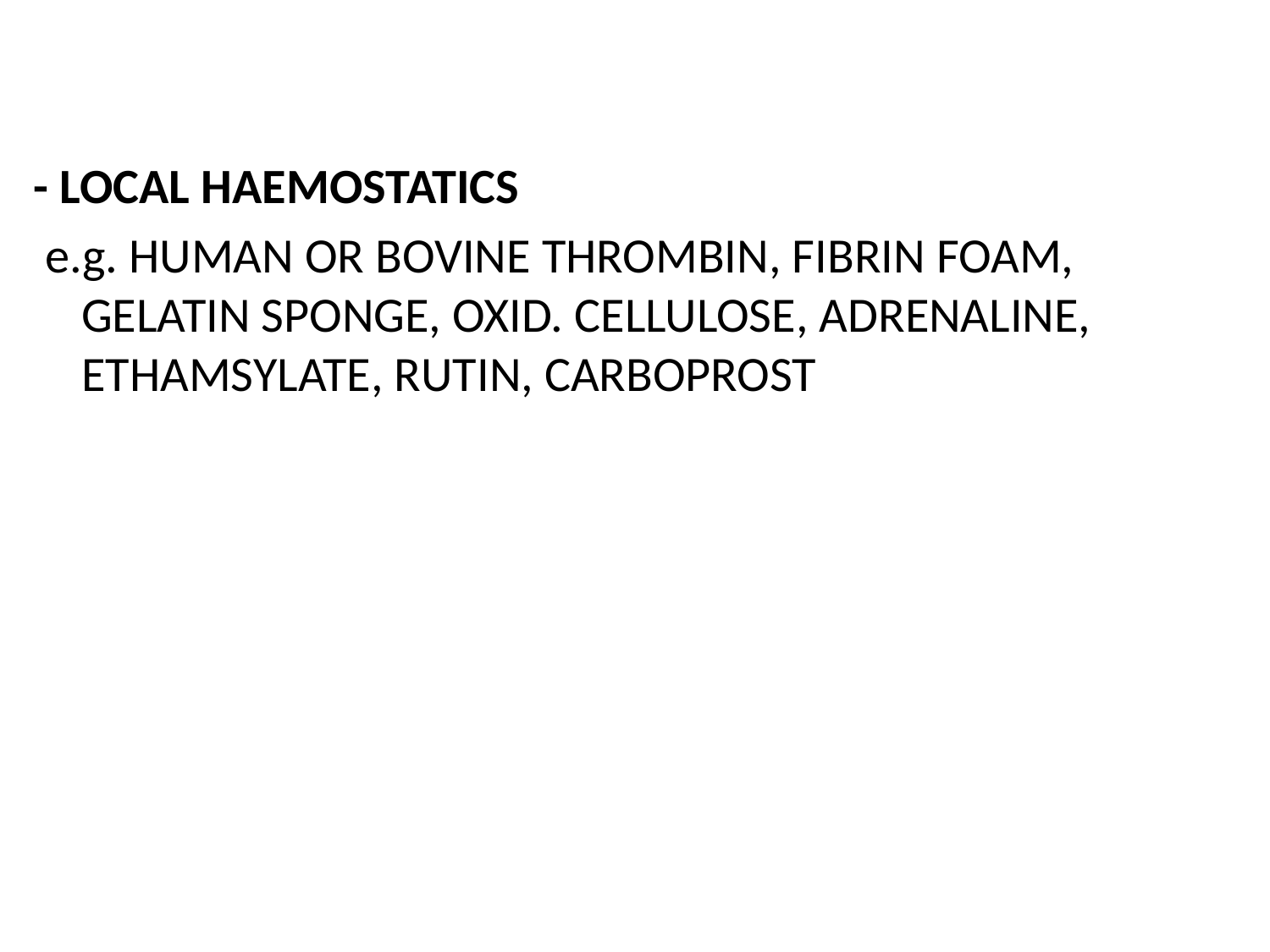

- LOCAL HAEMOSTATICS
 e.g. HUMAN OR BOVINE THROMBIN, FIBRIN FOAM, GELATIN SPONGE, OXID. CELLULOSE, ADRENALINE, ETHAMSYLATE, RUTIN, CARBOPROST